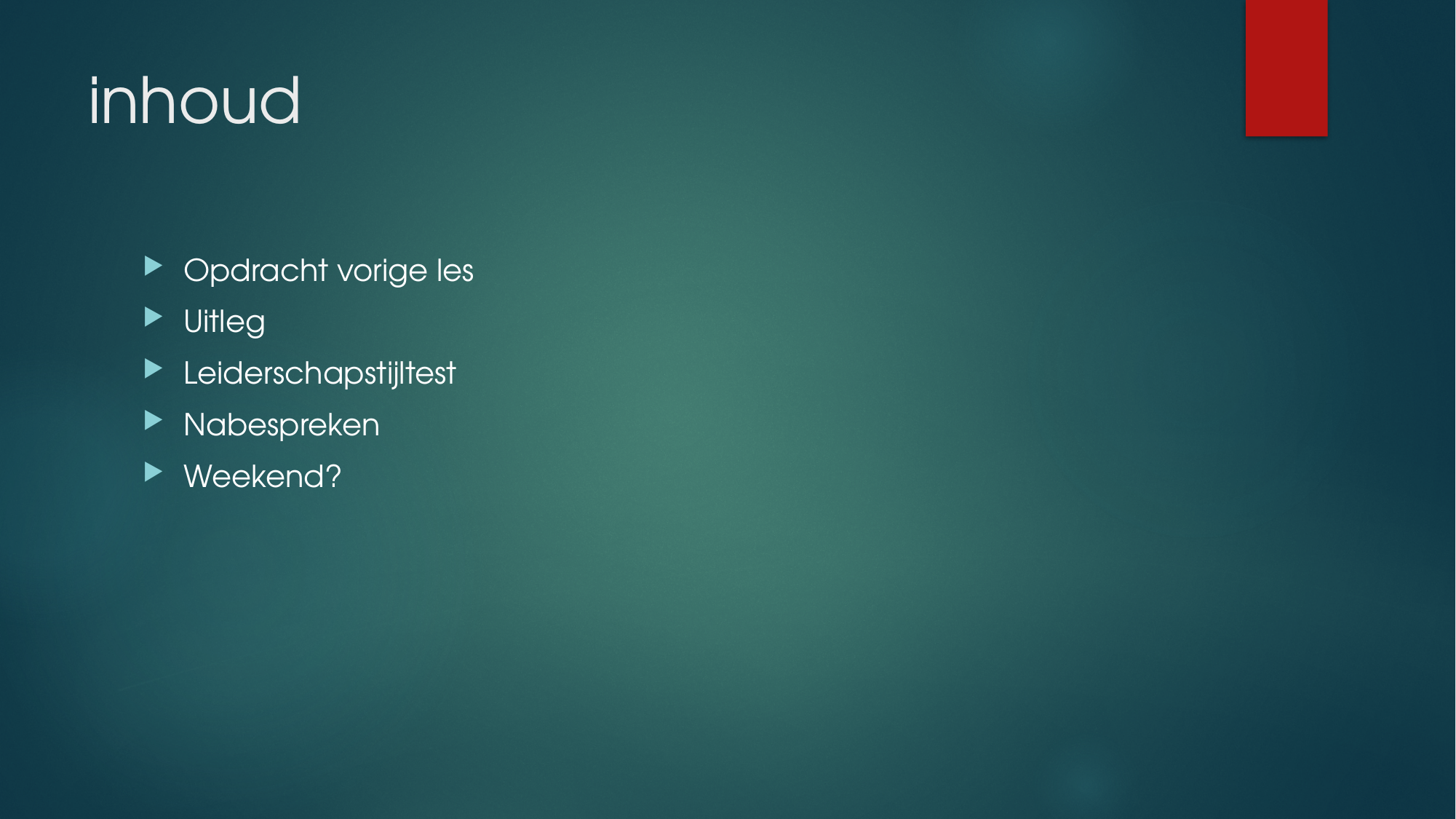

# inhoud
Opdracht vorige les
Uitleg
Leiderschapstijltest
Nabespreken
Weekend?